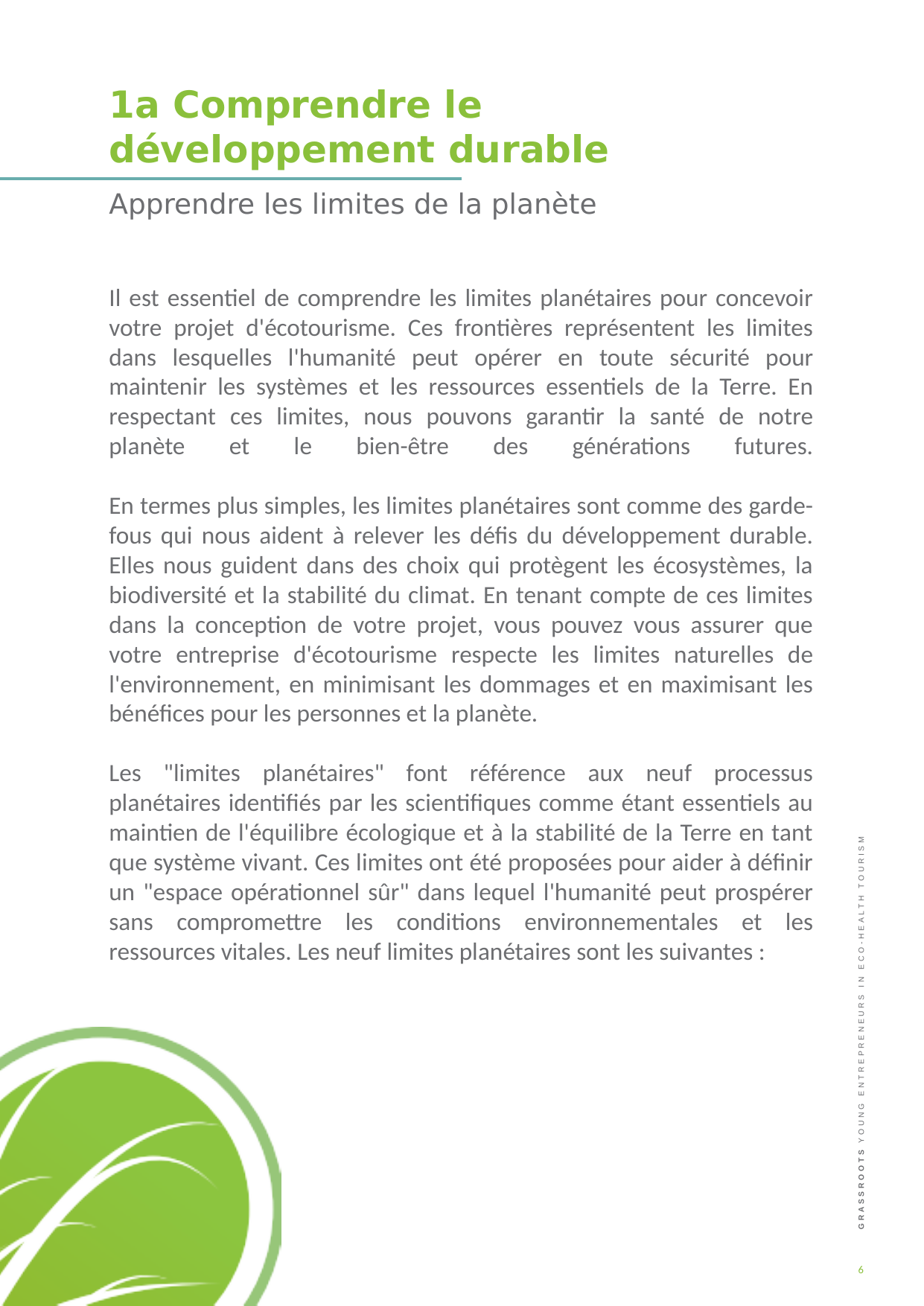

1a Comprendre le développement durable
Apprendre les limites de la planète
Il est essentiel de comprendre les limites planétaires pour concevoir votre projet d'écotourisme. Ces frontières représentent les limites dans lesquelles l'humanité peut opérer en toute sécurité pour maintenir les systèmes et les ressources essentiels de la Terre. En respectant ces limites, nous pouvons garantir la santé de notre planète et le bien-être des générations futures.
En termes plus simples, les limites planétaires sont comme des garde-fous qui nous aident à relever les défis du développement durable. Elles nous guident dans des choix qui protègent les écosystèmes, la biodiversité et la stabilité du climat. En tenant compte de ces limites dans la conception de votre projet, vous pouvez vous assurer que votre entreprise d'écotourisme respecte les limites naturelles de l'environnement, en minimisant les dommages et en maximisant les bénéfices pour les personnes et la planète.
Les "limites planétaires" font référence aux neuf processus planétaires identifiés par les scientifiques comme étant essentiels au maintien de l'équilibre écologique et à la stabilité de la Terre en tant que système vivant. Ces limites ont été proposées pour aider à définir un "espace opérationnel sûr" dans lequel l'humanité peut prospérer sans compromettre les conditions environnementales et les ressources vitales. Les neuf limites planétaires sont les suivantes :

6